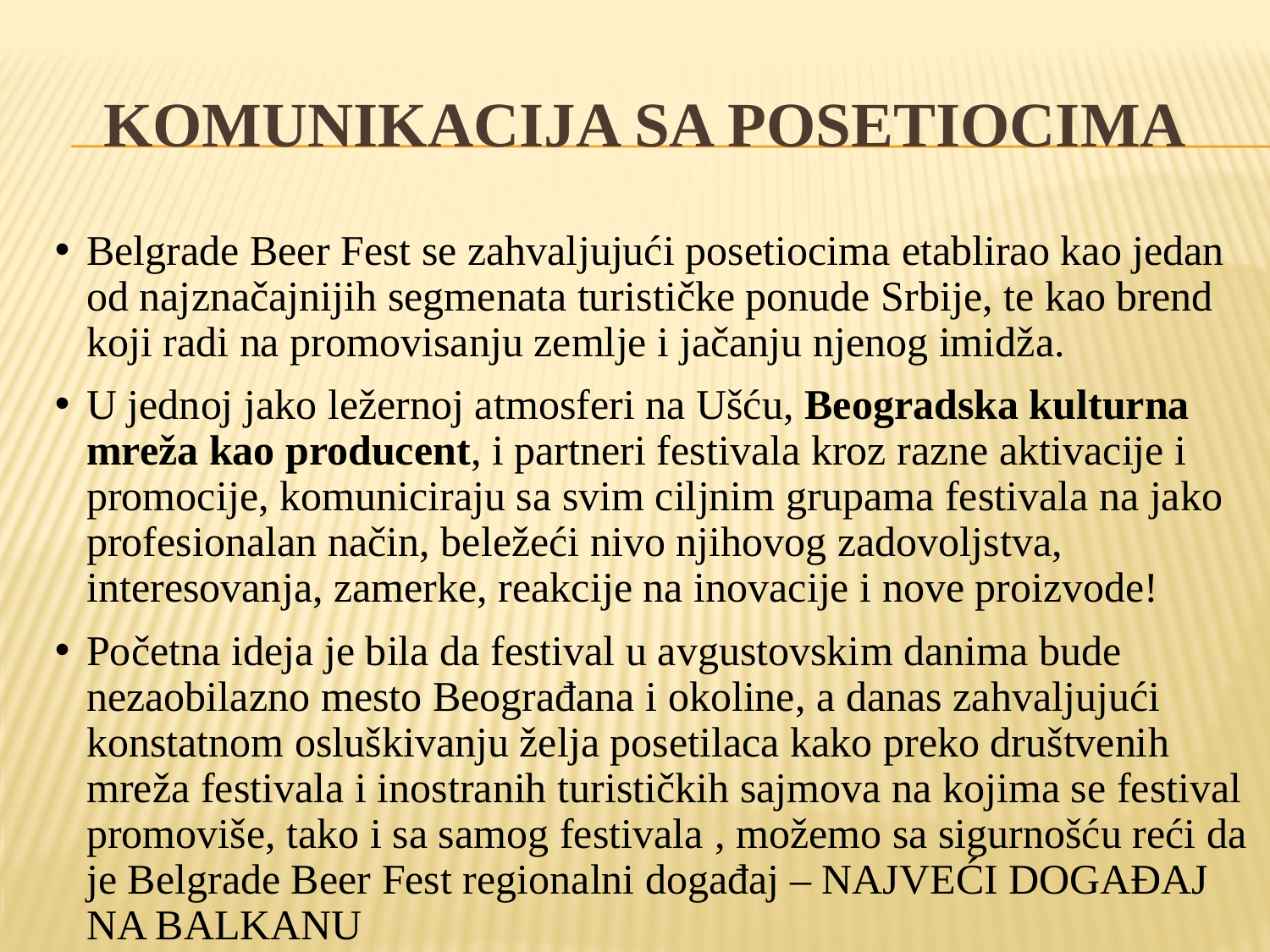

# komunikacija sa posetiocima
Belgrade Beer Fest se zahvaljujući posetiocima etablirao kao jedan od najznačajnijih segmenata turističke ponude Srbije, te kao brend koji radi na promovisanju zemlje i jačanju njenog imidža.
U jednoj jako ležernoj atmosferi na Ušću, Beogradska kulturna mreža kao producent, i partneri festivala kroz razne aktivacije i promocije, komuniciraju sa svim ciljnim grupama festivala na jako profesionalan način, beležeći nivo njihovog zadovoljstva, interesovanja, zamerke, reakcije na inovacije i nove proizvode!
Početna ideja je bila da festival u avgustovskim danima bude nezaobilazno mesto Beograđana i okoline, a danas zahvaljujući konstatnom osluškivanju želja posetilaca kako preko društvenih mreža festivala i inostranih turističkih sajmova na kojima se festival promoviše, tako i sa samog festivala , možemo sa sigurnošću reći da je Belgrade Beer Fest regionalni događaj – NAJVEĆI DOGAĐAJ NA BALKANU